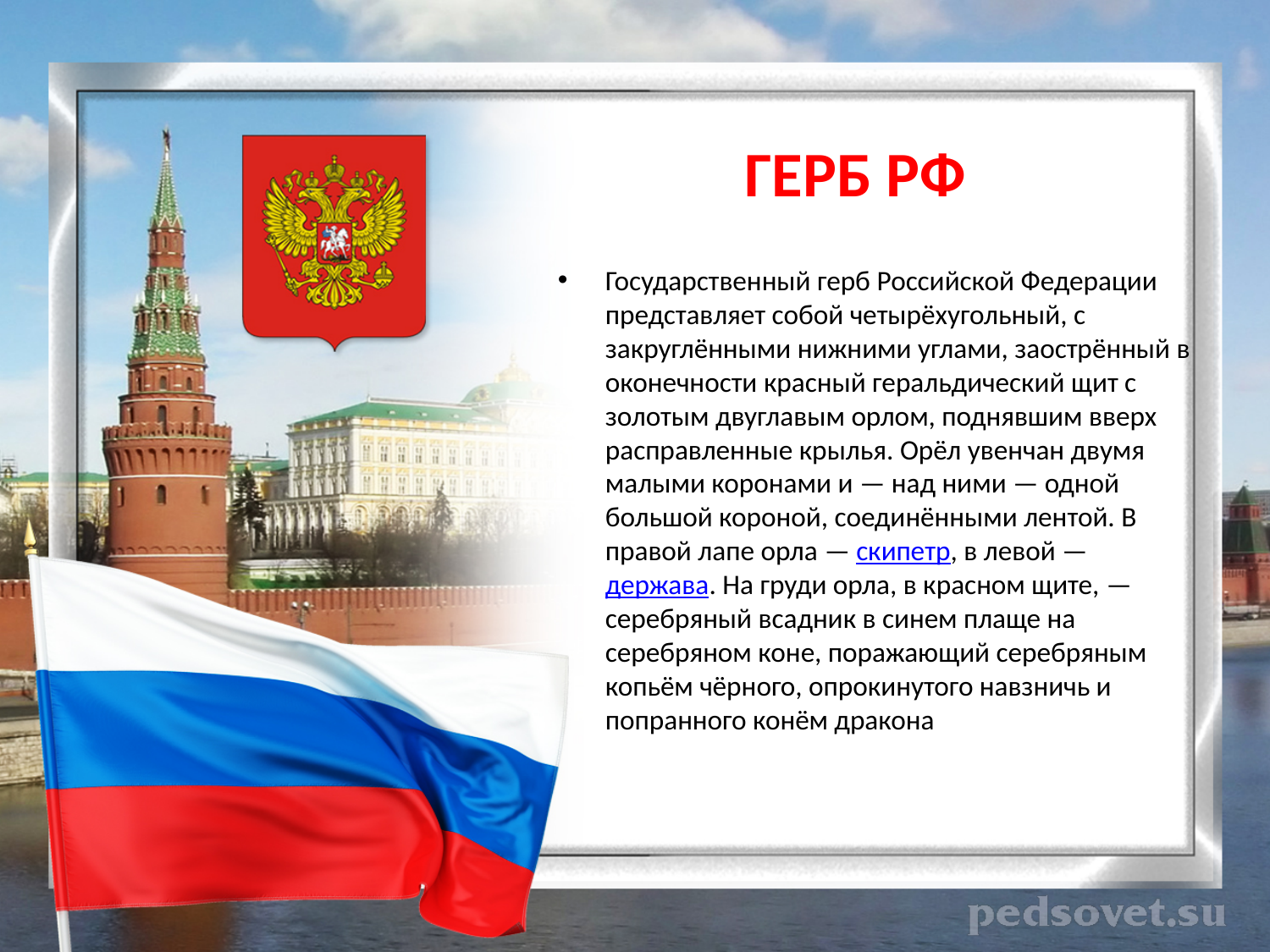

# ГЕРБ РФ
Государственный герб Российской Федерации представляет собой четырёхугольный, с закруглёнными нижними углами, заострённый в оконечности красный геральдический щит с золотым двуглавым орлом, поднявшим вверх расправленные крылья. Орёл увенчан двумя малыми коронами и — над ними — одной большой короной, соединёнными лентой. В правой лапе орла — скипетр, в левой — держава. На груди орла, в красном щите, — серебряный всадник в синем плаще на серебряном коне, поражающий серебряным копьём чёрного, опрокинутого навзничь и попранного конём дракона